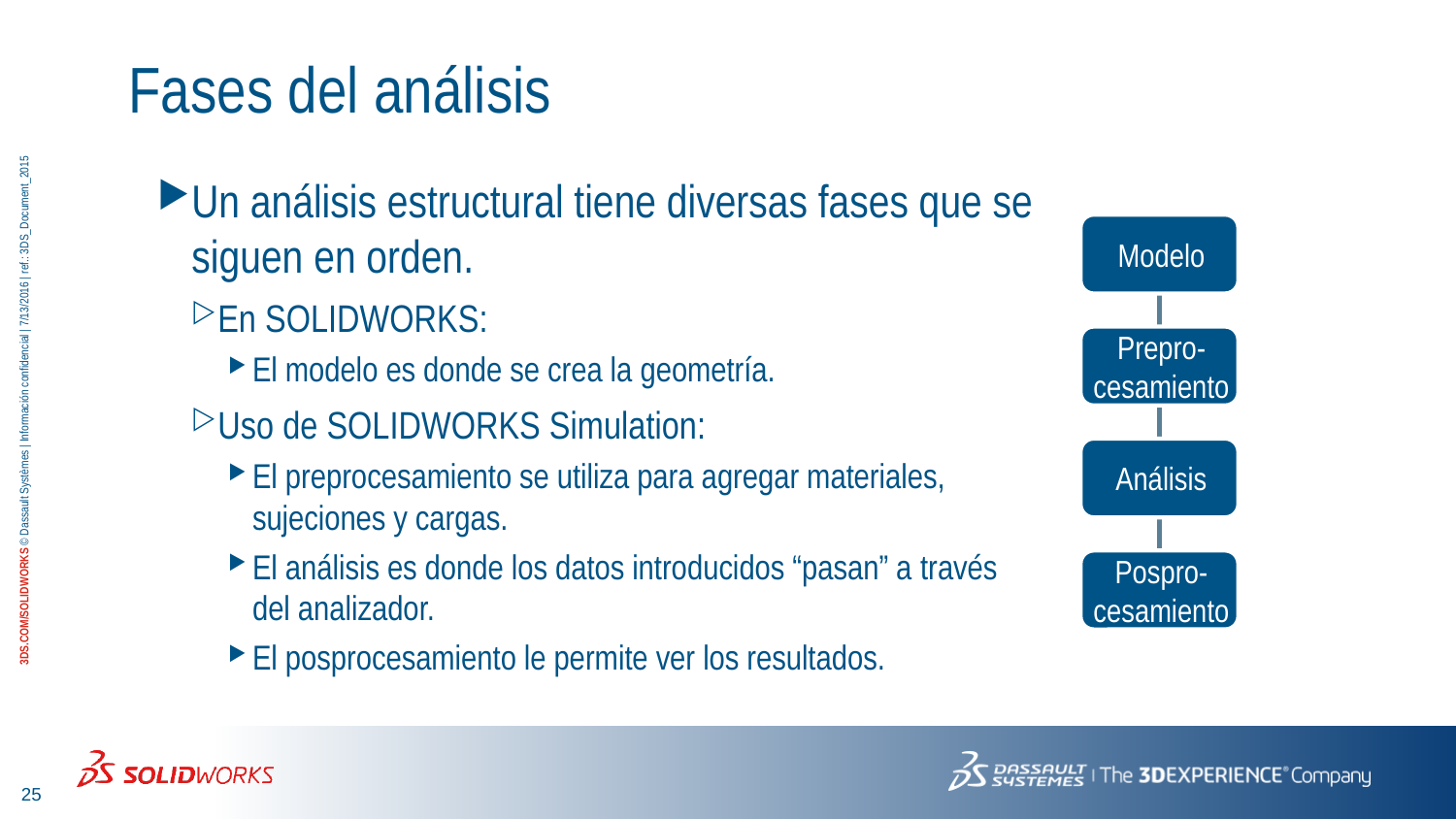

# Fases del análisis
Un análisis estructural tiene diversas fases que se siguen en orden.
En SOLIDWORKS:
El modelo es donde se crea la geometría.
Uso de SOLIDWORKS Simulation:
El preprocesamiento se utiliza para agregar materiales, sujeciones y cargas.
El análisis es donde los datos introducidos “pasan” a través del analizador.
El posprocesamiento le permite ver los resultados.
Modelo
Prepro-cesamiento
Análisis
Pospro-cesamiento